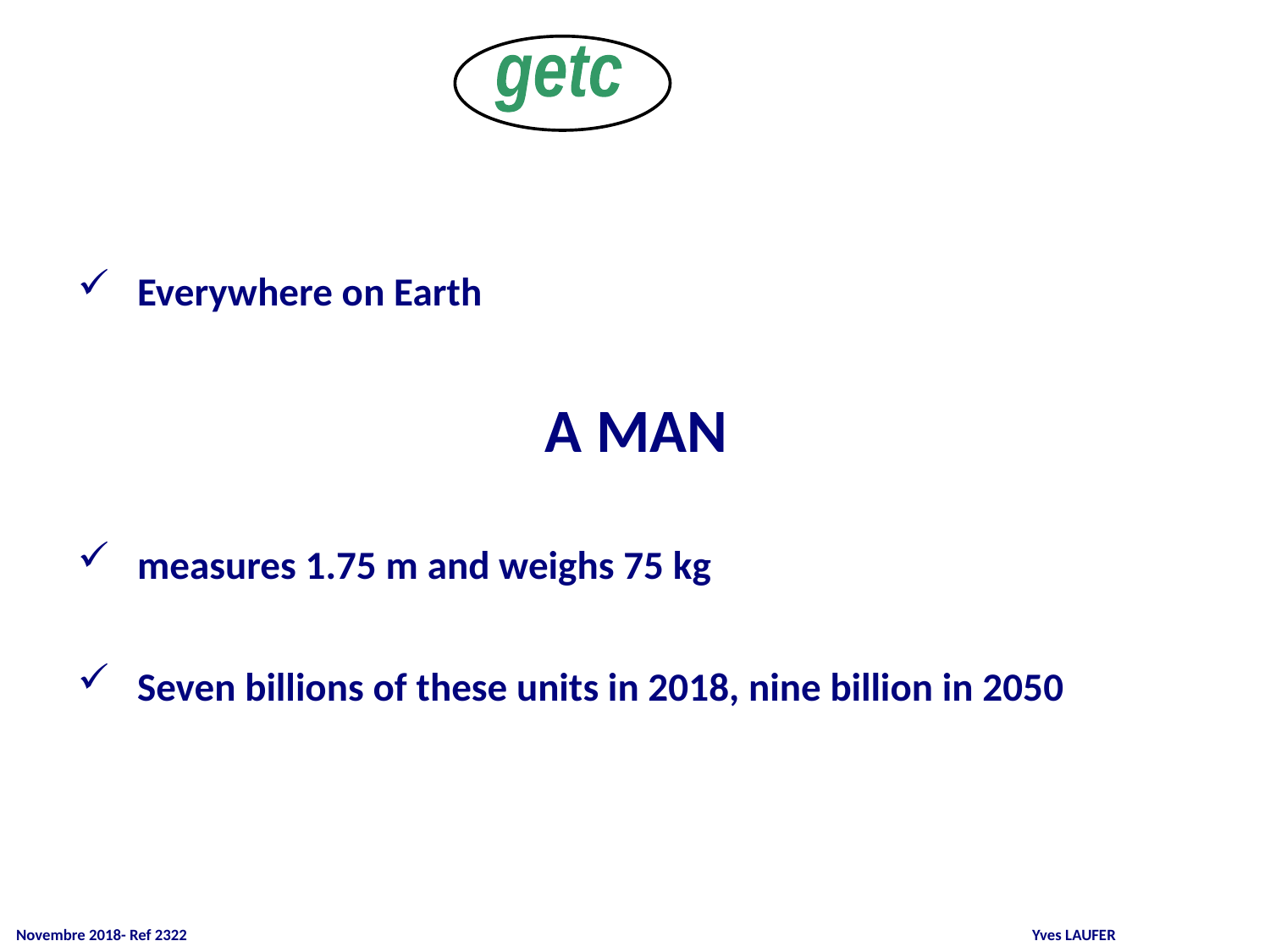

getc
Everywhere on Earth

A MAN

measures 1.75 m and weighs 75 kg

Seven billions of these units in 2018, nine billion in 2050
 Novembre 2018- Ref 2322                                                                                                                    				 Yves LAUFER